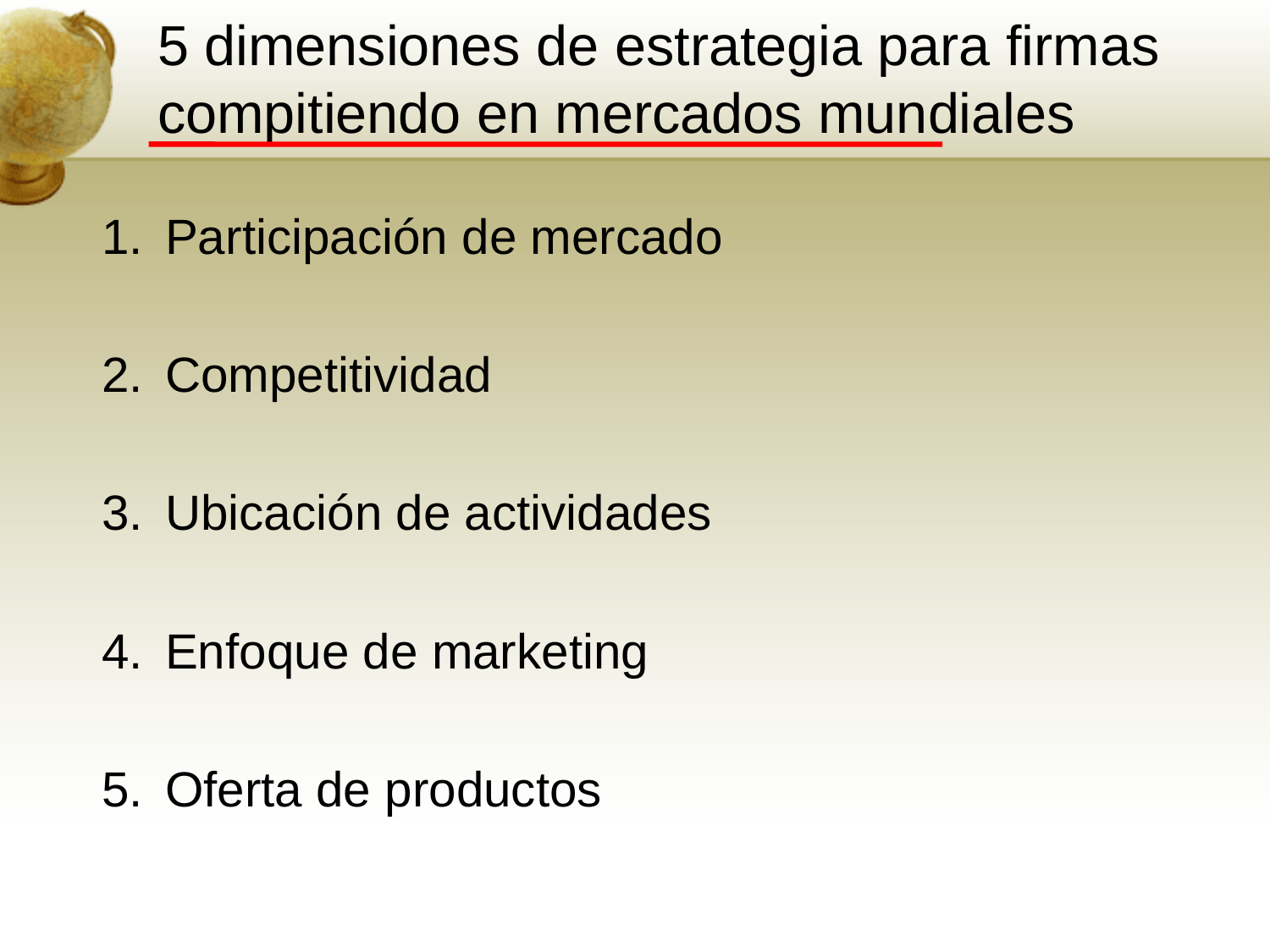

# 5 dimensiones de estrategia para firmas compitiendo en mercados mundiales

Participación de mercado

Competitividad

Ubicación de actividades

Enfoque de marketing

Oferta de productos